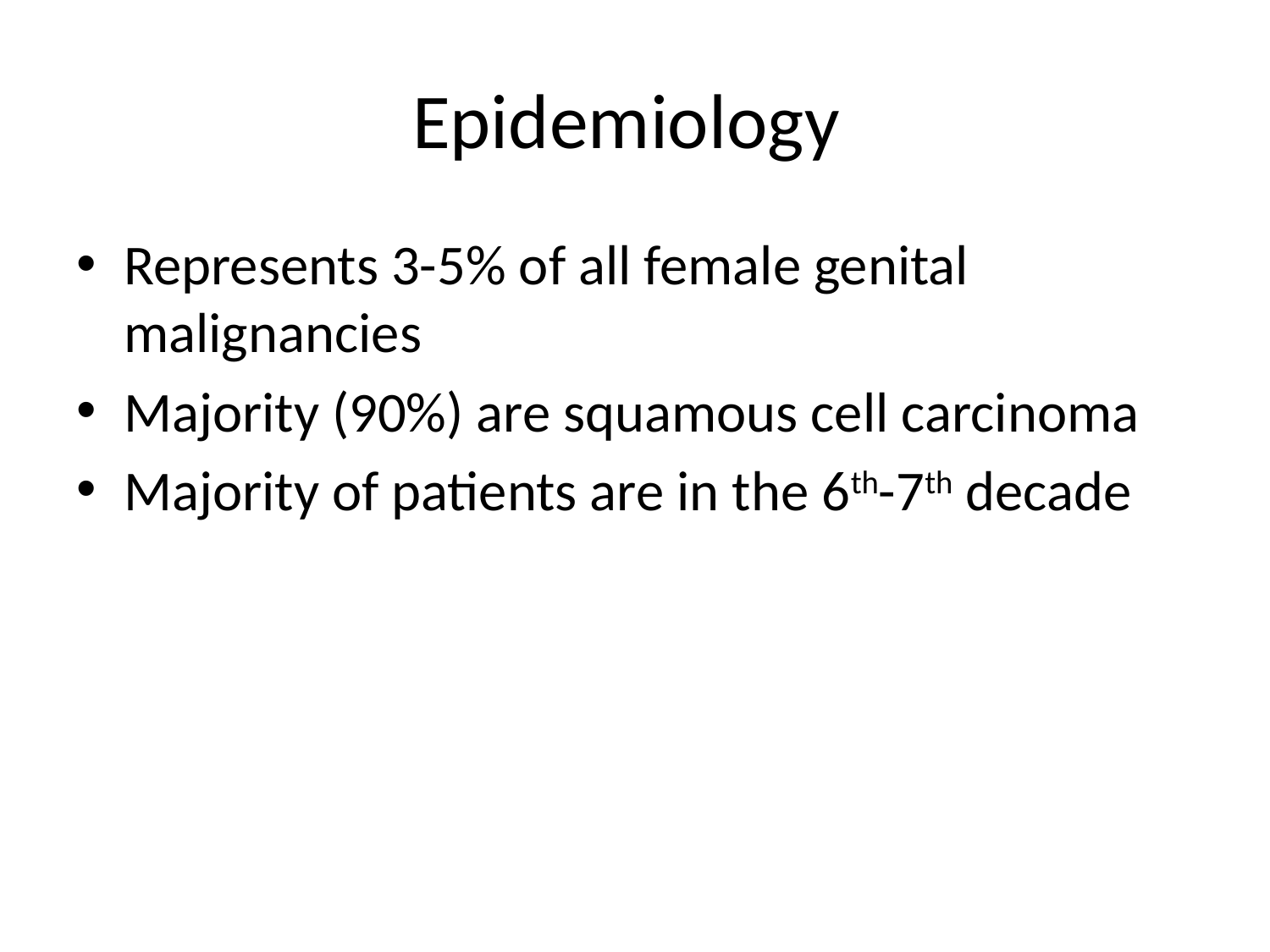

# Epidemiology
Represents 3-5% of all female genital malignancies
Majority (90%) are squamous cell carcinoma
Majority of patients are in the 6th-7th decade